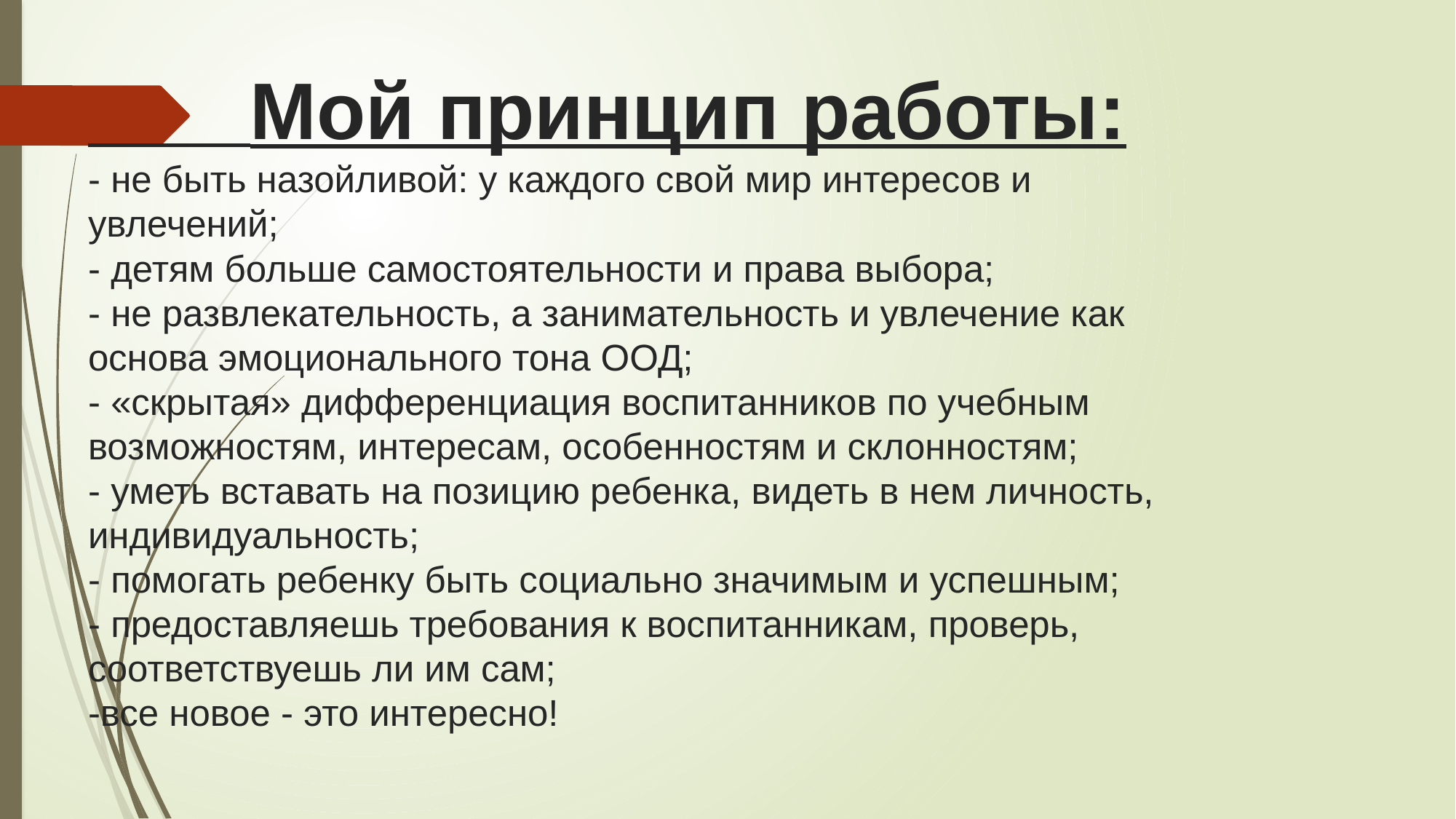

# Мой принцип работы: - не быть назойливой: у каждого свой мир интересов и увлечений; - детям больше самостоятельности и права выбора; - не развлекательность, а занимательность и увлечение как основа эмоционального тона ООД; - «скрытая» дифференциация воспитанников по учебным возможностям, интересам, особенностям и склонностям; - уметь вставать на позицию ребенка, видеть в нем личность, индивидуальность; - помогать ребенку быть социально значимым и успешным; - предоставляешь требования к воспитанникам, проверь, соответствуешь ли им сам; -все новое - это интересно!